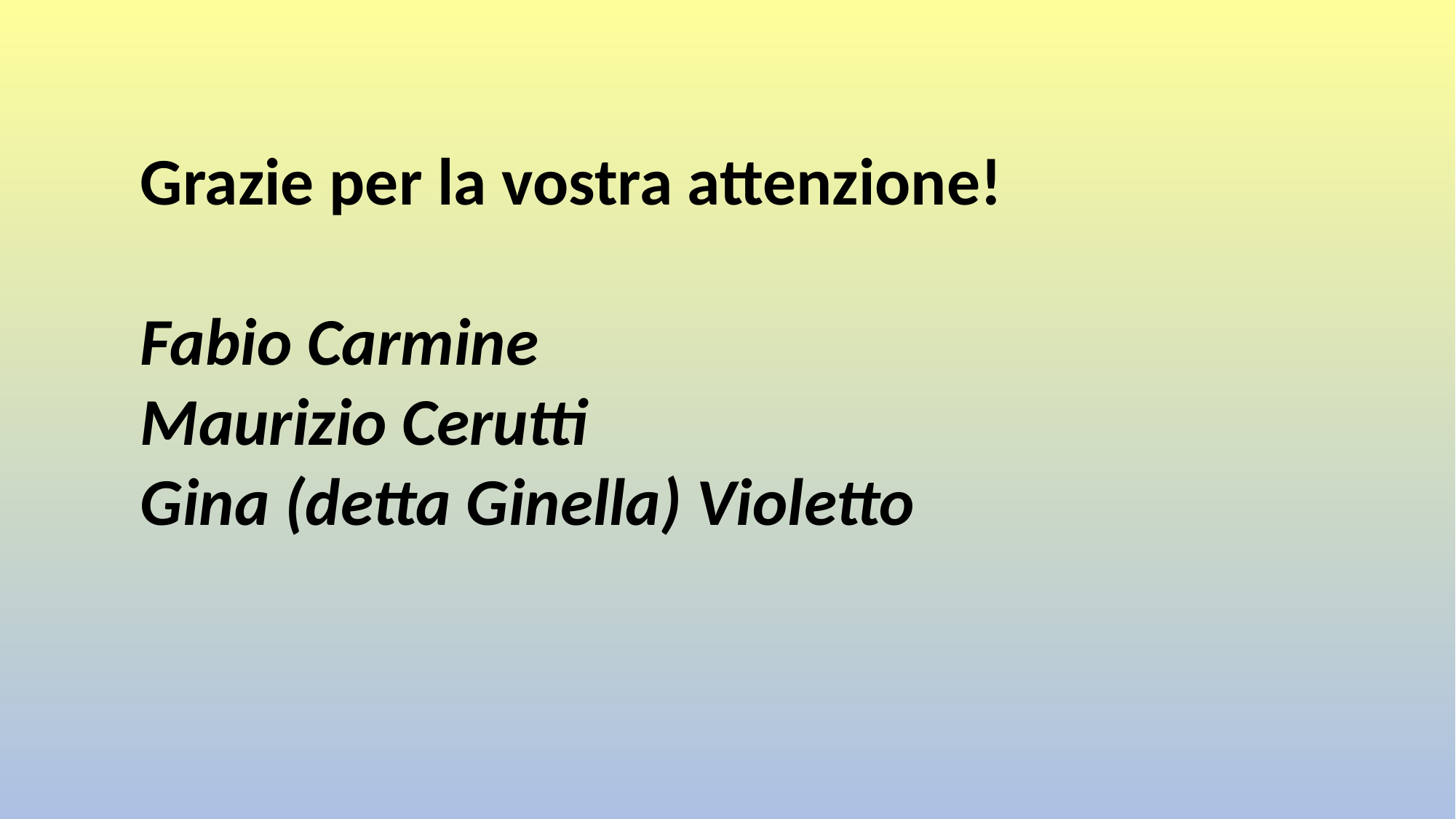

Grazie per la vostra attenzione!

Fabio Carmine
Maurizio Cerutti
Gina (detta Ginella) Violetto